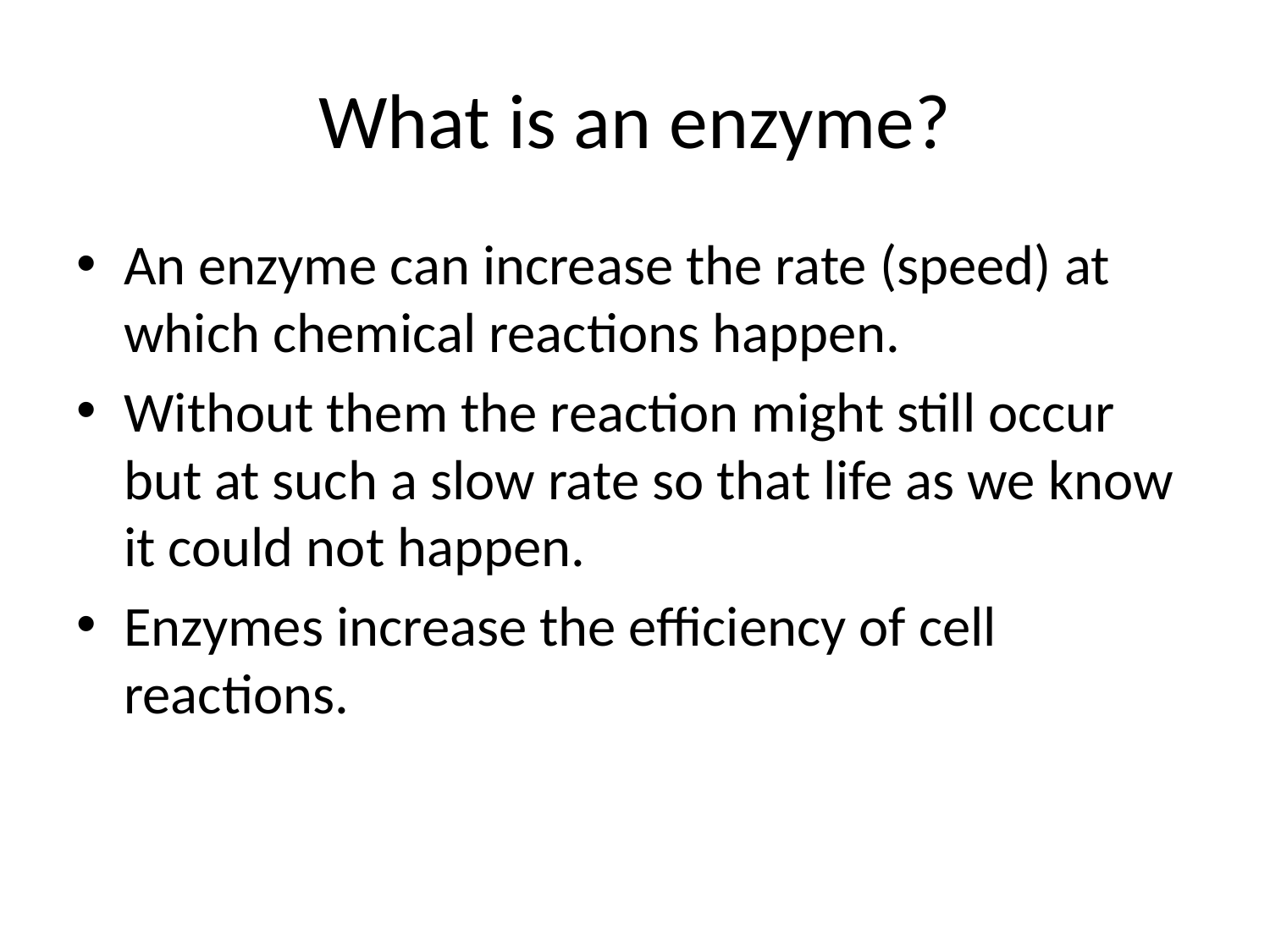

# What is an enzyme?
An enzyme can increase the rate (speed) at which chemical reactions happen.
Without them the reaction might still occur but at such a slow rate so that life as we know it could not happen.
Enzymes increase the efficiency of cell reactions.